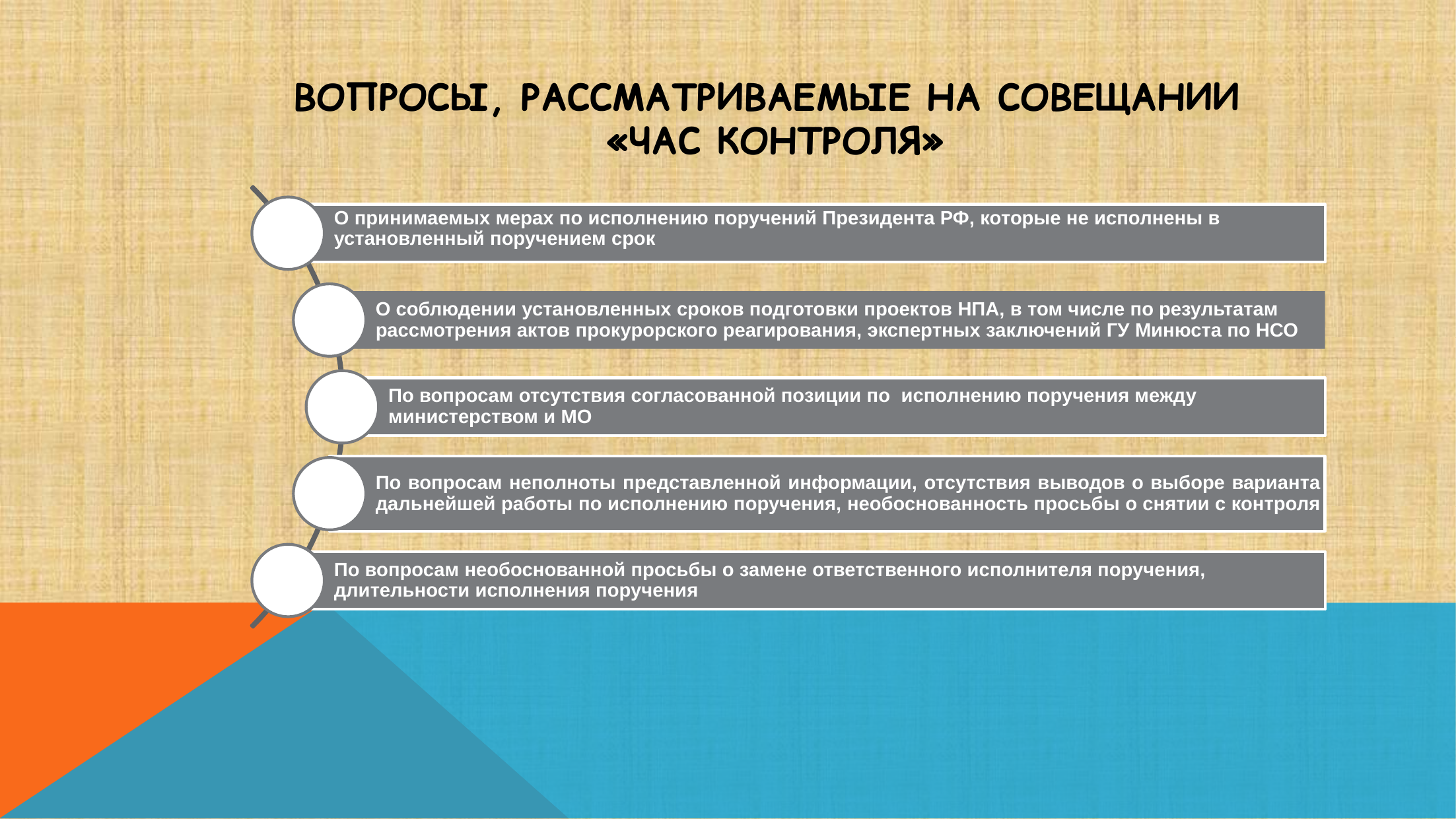

# Вопросы, рассматриваемые на совещании «Час контроля»
О принимаемых мерах по исполнению поручений Президента РФ, которые не исполнены в установленный поручением срок

О соблюдении установленных сроков подготовки проектов НПА, в том числе по результатам рассмотрения актов прокурорского реагирования, экспертных заключений ГУ Минюста по НСО
По вопросам отсутствия согласованной позиции по  исполнению поручения между министерством и МО
По вопросам неполноты представленной информации, отсутствия выводов о выборе варианта дальнейшей работы по исполнению поручения, необоснованность просьбы о снятии с контроля
По вопросам необоснованной просьбы о замене ответственного исполнителя поручения, длительности исполнения поручения